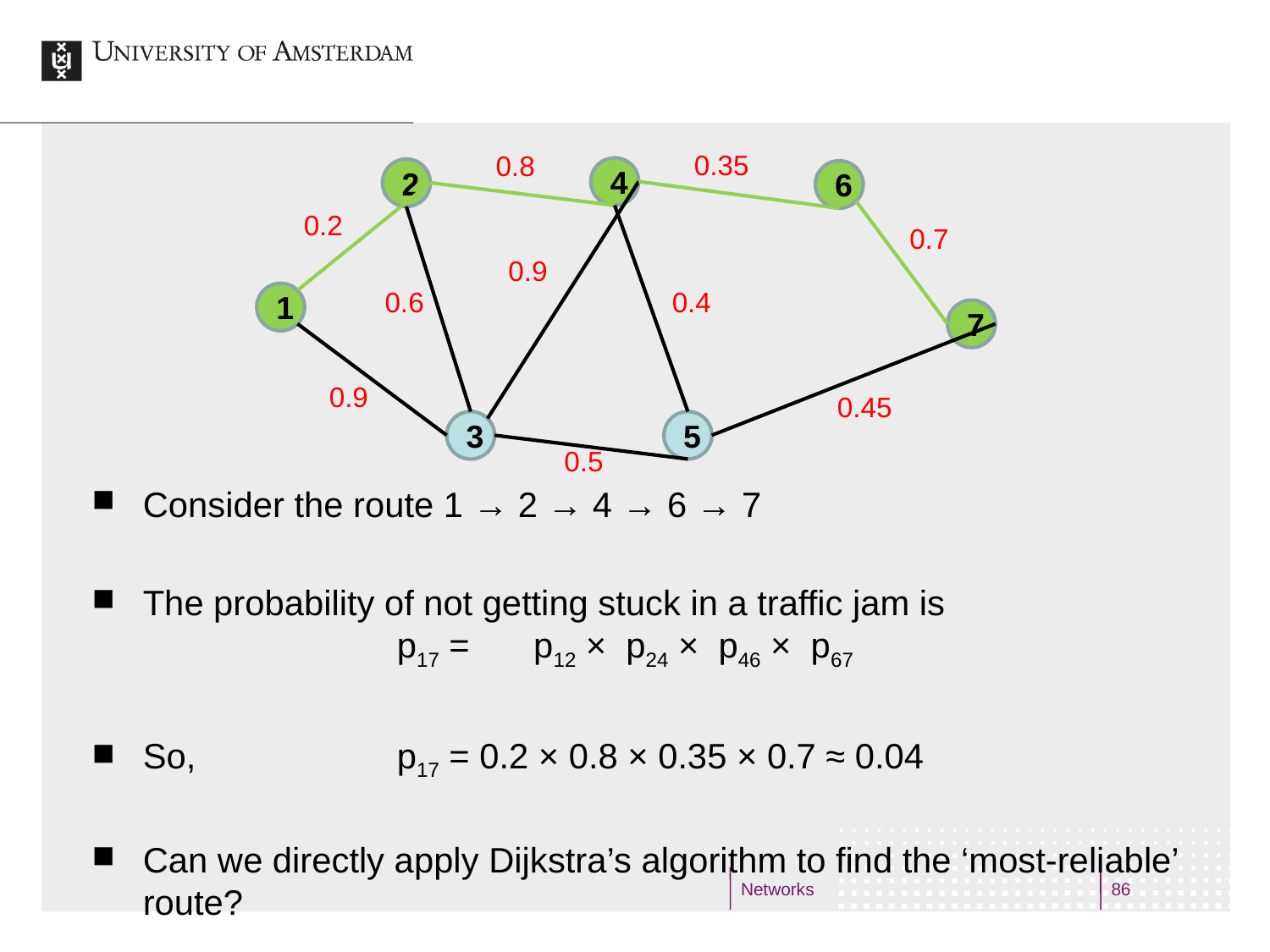

0.35
0.8
4
2
6
0.2
0.7
0.9
0.6
0.4
1
7
0.9
0.45
3
5
0.5
Consider the route 1 → 2 → 4 → 6 → 7

The probability of not getting stuck in a traffic jam is				p17 = 	 p12 ×  p24 ×  p46 ×  p67

So,		p17 = 0.2 × 0.8 × 0.35 × 0.7 ≈ 0.04

Can we directly apply Dijkstra’s algorithm to find the ‘most-reliable’ route?
Networks
86